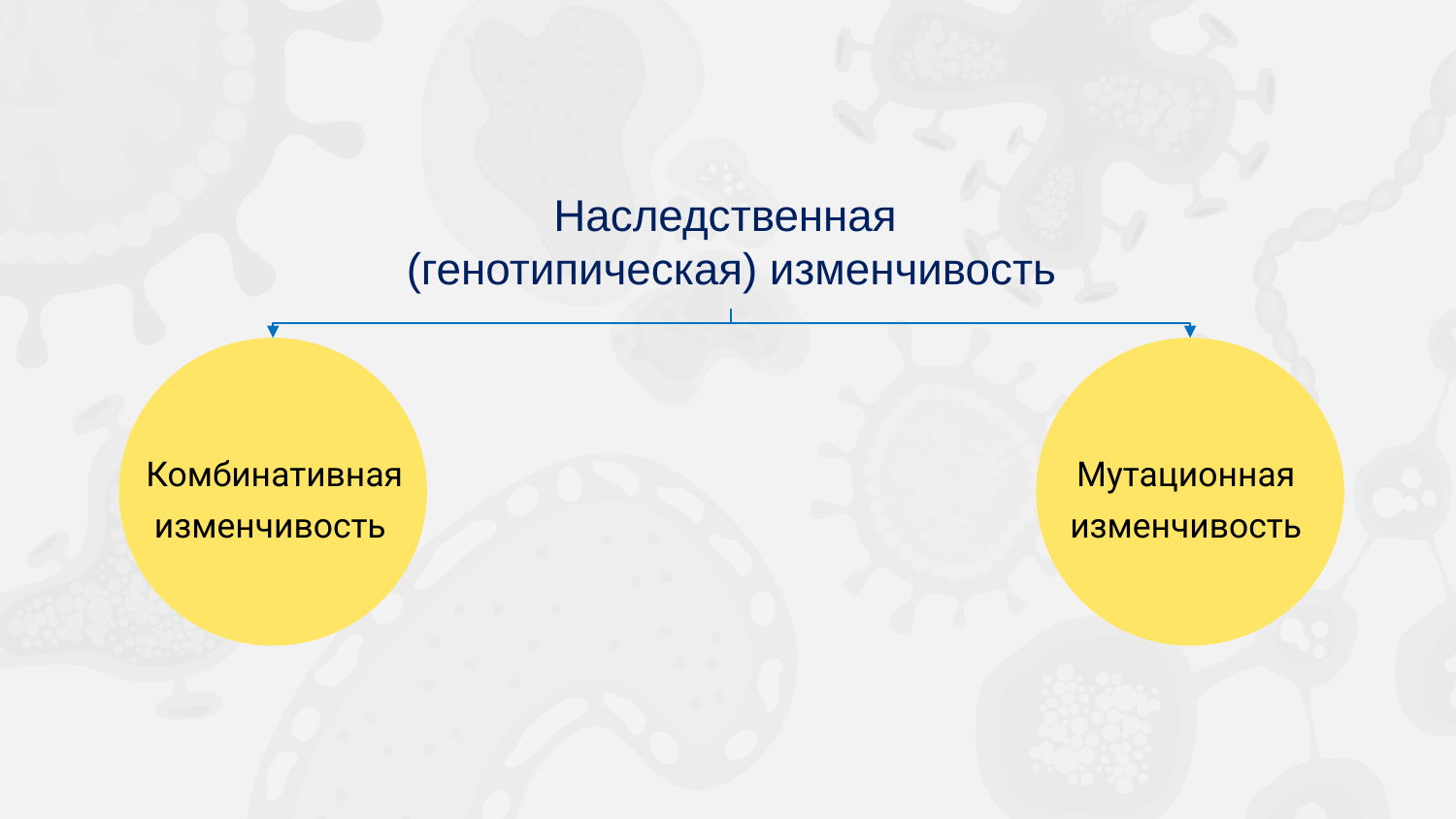

Наследственная
(генотипическая) изменчивость

Комбинативная изменчивость
Мутационная  изменчивость